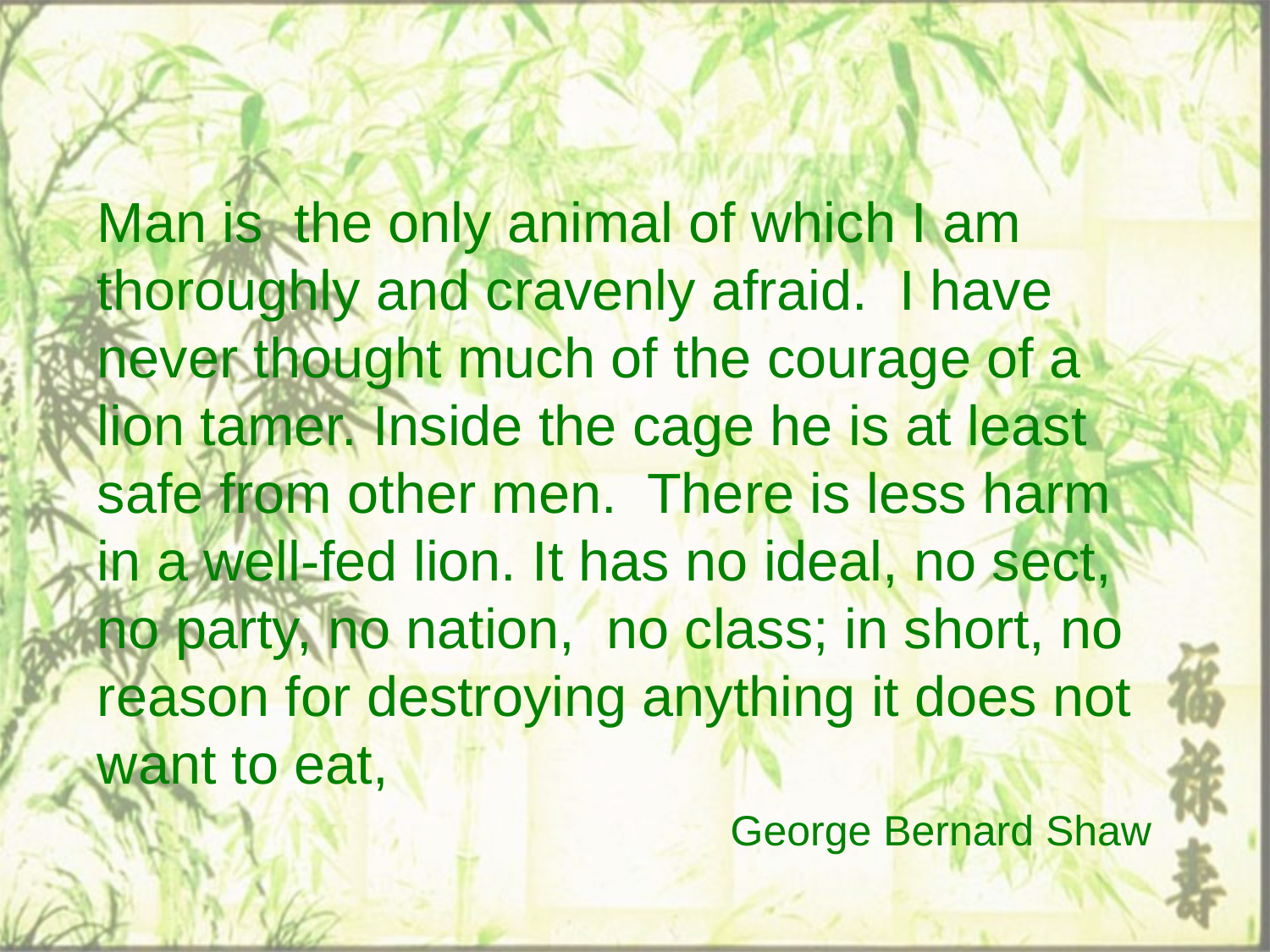

Man is  the only animal of which I am thoroughly and cravenly afraid.  I have never thought much of the courage of a lion tamer. Inside the cage he is at least safe from other men.  There is less harm in a well-fed lion. It has no ideal, no sect, no party, no nation,  no class; in short, no reason for destroying anything it does not want to eat,
George Bernard Shaw